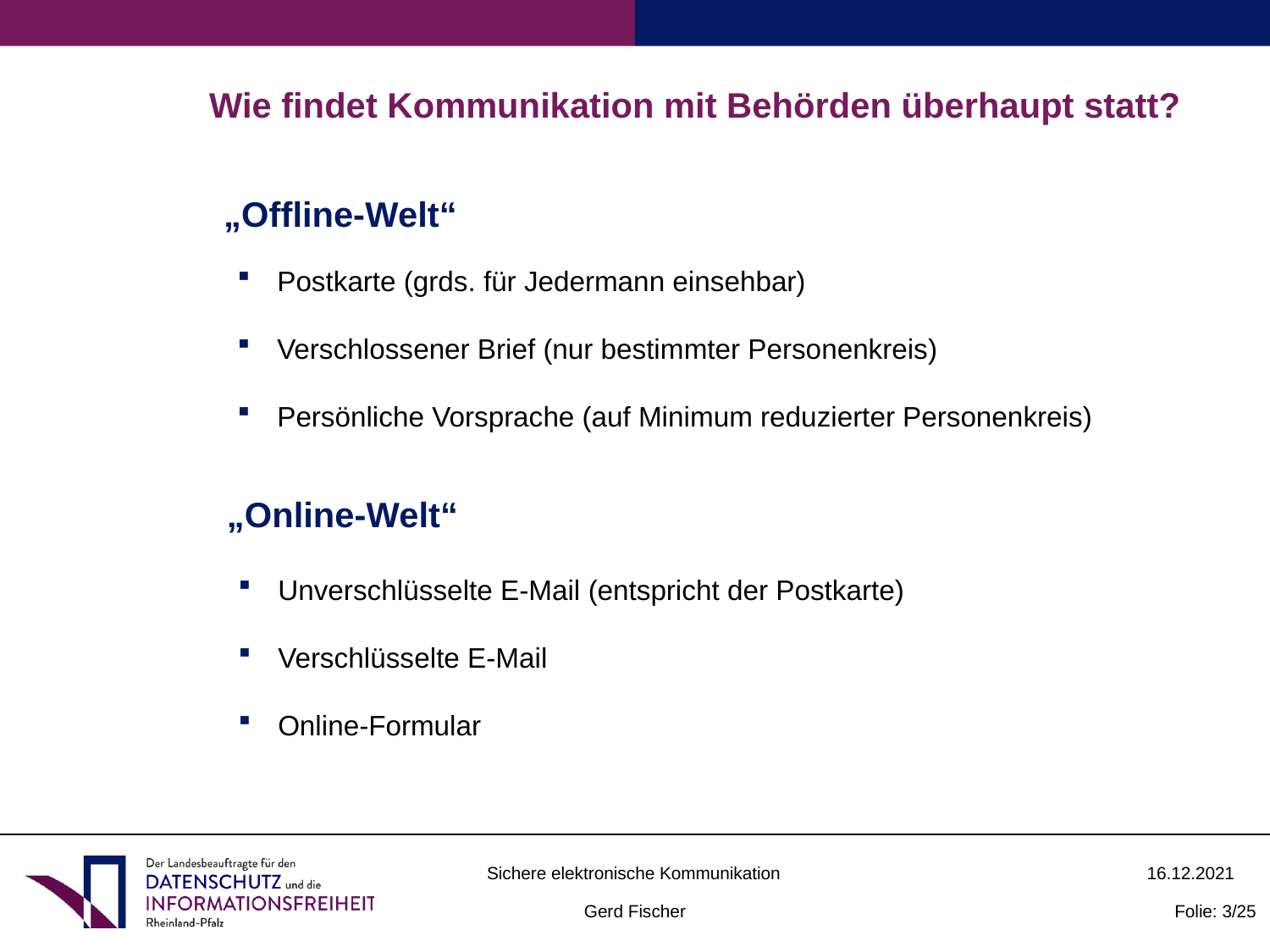

Wie findet Kommunikation mit Behörden überhaupt statt?
„Offline-Welt“
Postkarte (grds. für Jedermann einsehbar)

Verschlossener Brief (nur bestimmter Personenkreis)

Persönliche Vorsprache (auf Minimum reduzierter Personenkreis)
„Online-Welt“
Unverschlüsselte E-Mail (entspricht der Postkarte)

Verschlüsselte E-Mail

Online-Formular